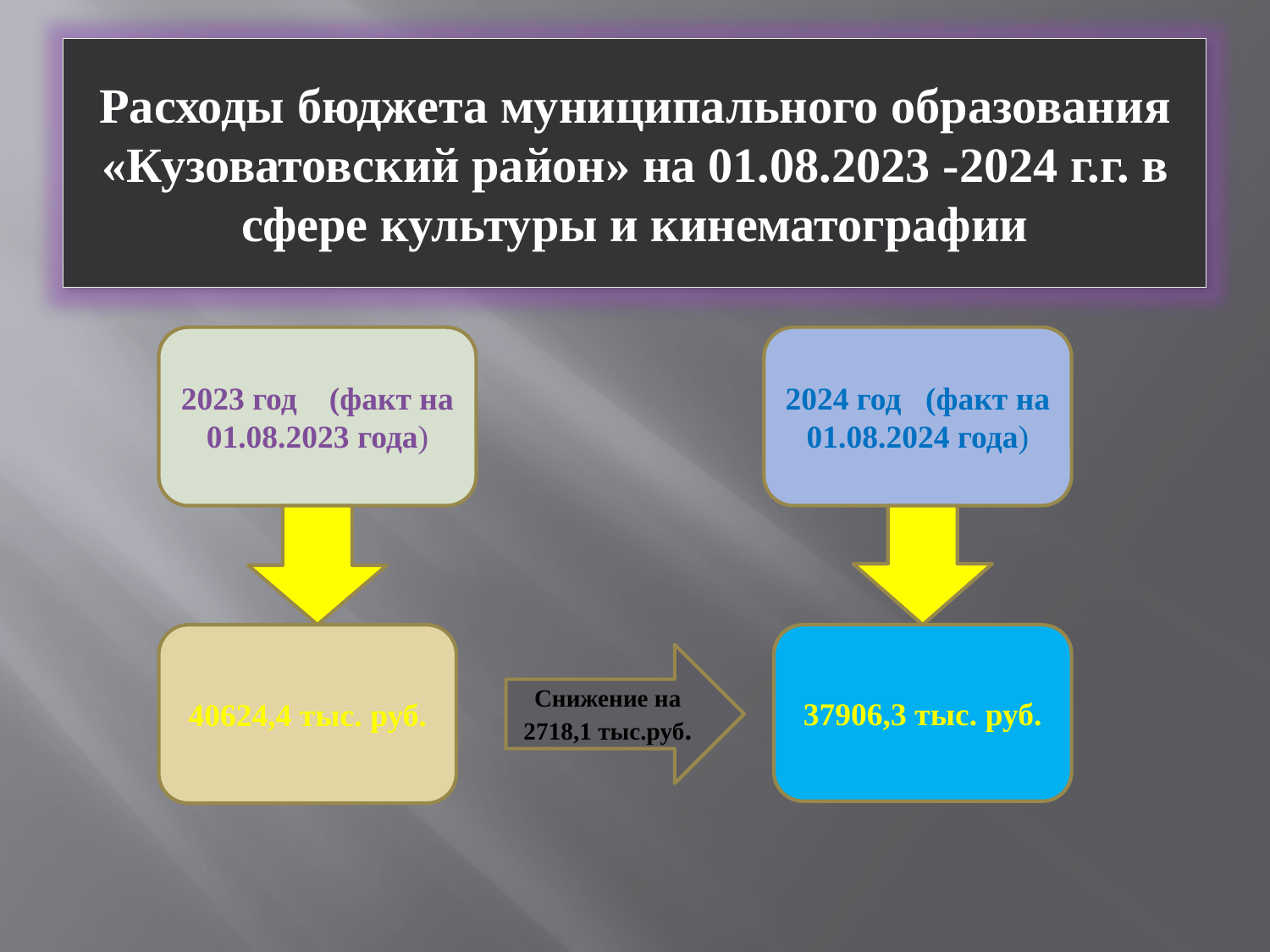

#
Расходы бюджета муниципального образования «Кузоватовский район» на 01.08.2023 -2024 г.г. в сфере культуры и кинематографии
2023 год    (факт на 01.08.2023 года)
2024 год   (факт на 01.08.2024 года)

40624,4 тыс. руб.
37906,3 тыс. руб.
Снижение на 2718,1 тыс.руб.